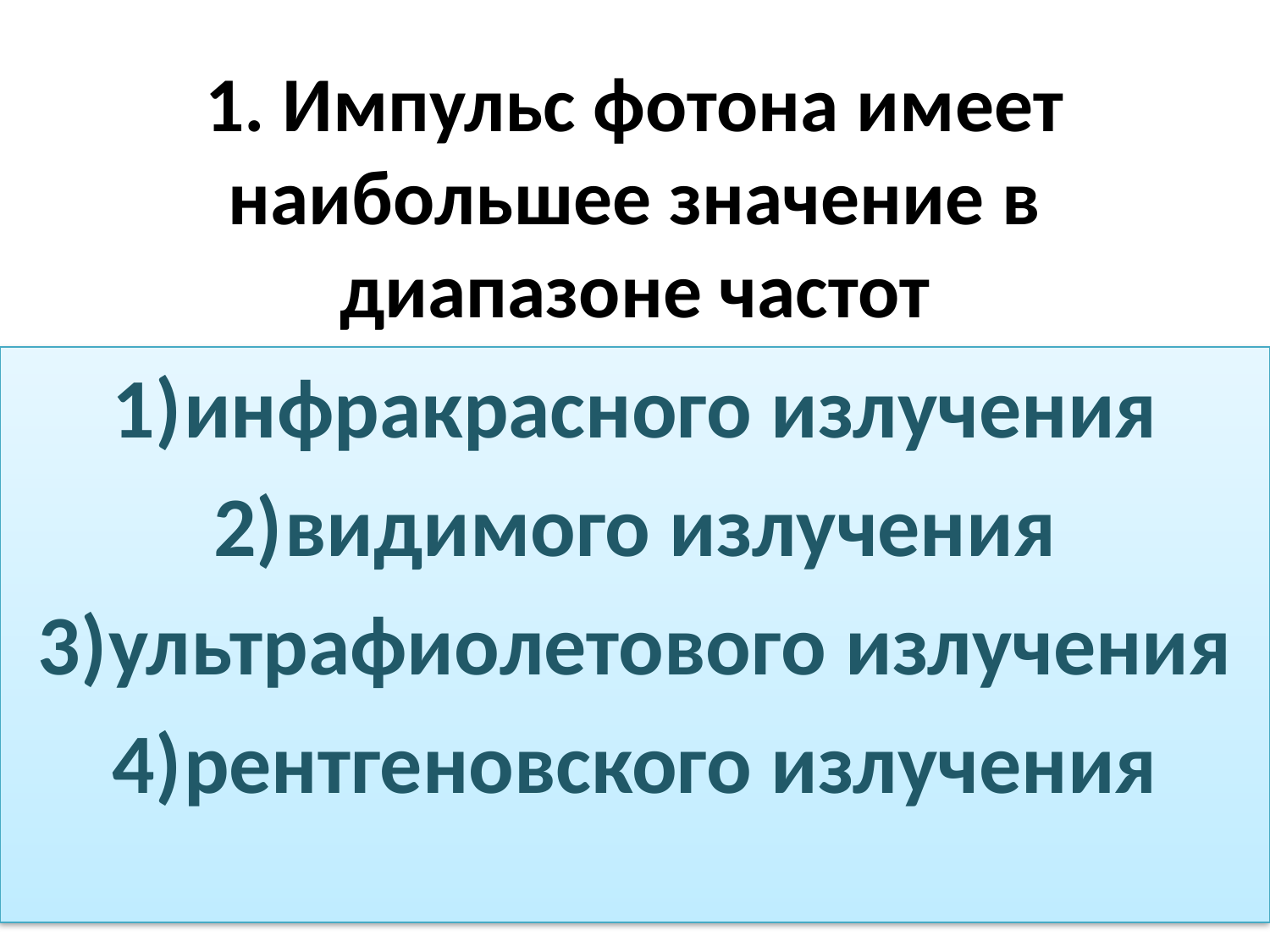

# 1. Импульс фотона имеет наибольшее значение в диапазоне частот
инфракрасного излучения
видимого излучения
ультрафиолетового излучения
рентгеновского излучения